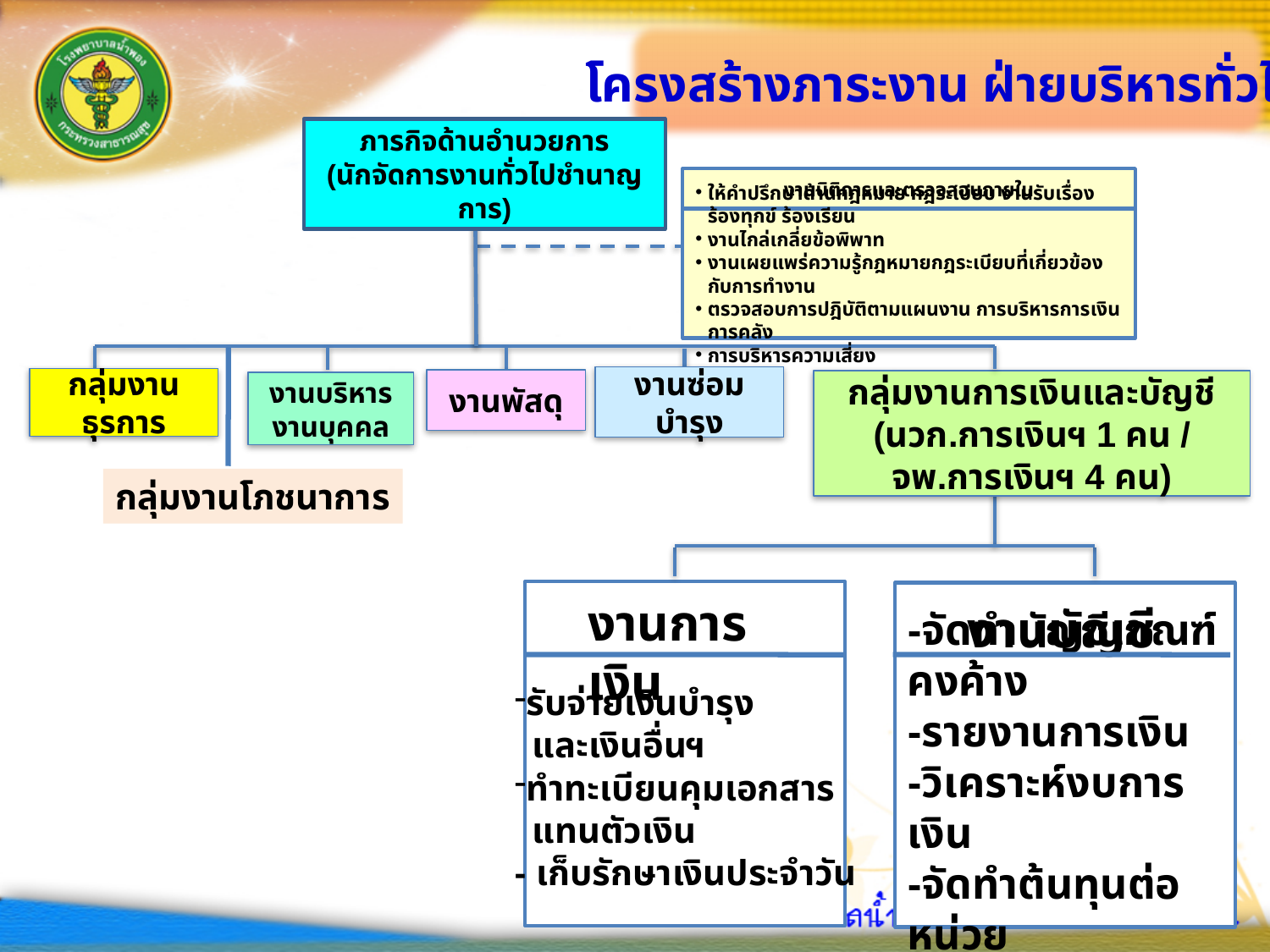

โครงสร้างภาระงาน ฝ่ายบริหารทั่วไป
ภารกิจด้านอำนวยการ
(นักจัดการงานทั่วไปชำนาญการ)
งานนิติการและตรวจสอบภายใน
ให้คำปรึกษาด้านกฎหมาย กฎระเบียบ งานรับเรื่องร้องทุกข์ ร้องเรียน
งานไกล่เกลี่ยข้อพิพาท
งานเผยแพร่ความรู้กฎหมายกฎระเบียบที่เกี่ยวข้องกับการทำงาน
ตรวจสอบการปฎิบัติตามแผนงาน การบริหารการเงินการคลัง
การบริหารความเสี่ยง
งานซ่อมบำรุง
กลุ่มงานธุรการ
งานพัสดุ
กลุ่มงานการเงินและบัญชี
(นวก.การเงินฯ 1 คน /
จพ.การเงินฯ 4 คน)
งานบริหารงานบุคคล
กลุ่มงานโภชนาการ

-จัดทำบัญชีเกณฑ์คงค้าง
-รายงานการเงิน
-วิเคราะห์งบการเงิน
-จัดทำต้นทุนต่อหน่วย
งานการเงิน
งานบัญชี
รับจ่ายเงินบำรุง
  และเงินอื่นฯ
ทำทะเบียนคุมเอกสาร
  แทนตัวเงิน
- เก็บรักษาเงินประจำวัน